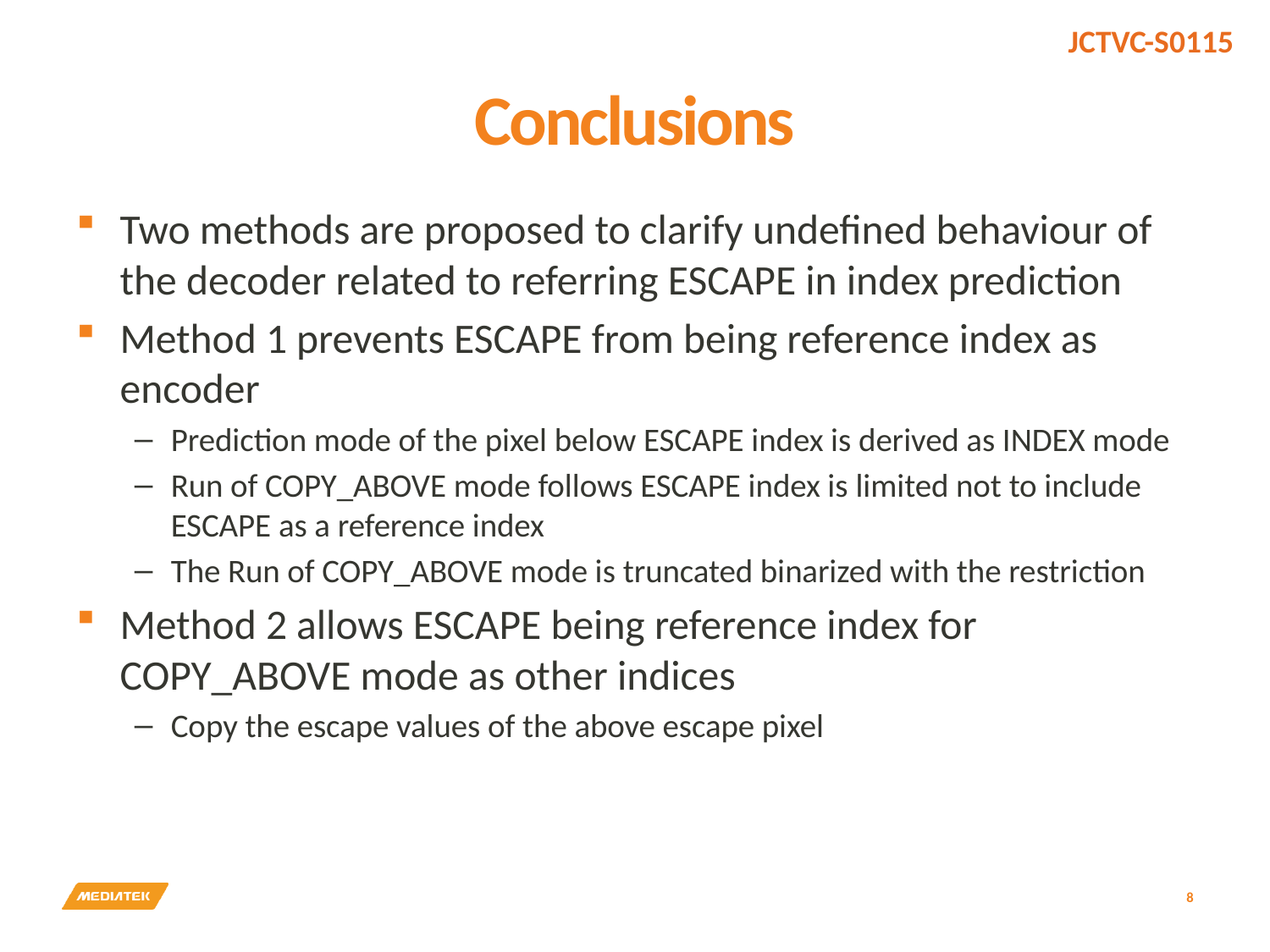

# Conclusions
Two methods are proposed to clarify undefined behaviour of the decoder related to referring ESCAPE in index prediction
Method 1 prevents ESCAPE from being reference index as encoder
Prediction mode of the pixel below ESCAPE index is derived as INDEX mode
Run of COPY_ABOVE mode follows ESCAPE index is limited not to include ESCAPE as a reference index
The Run of COPY_ABOVE mode is truncated binarized with the restriction
Method 2 allows ESCAPE being reference index for COPY_ABOVE mode as other indices
Copy the escape values of the above escape pixel
8